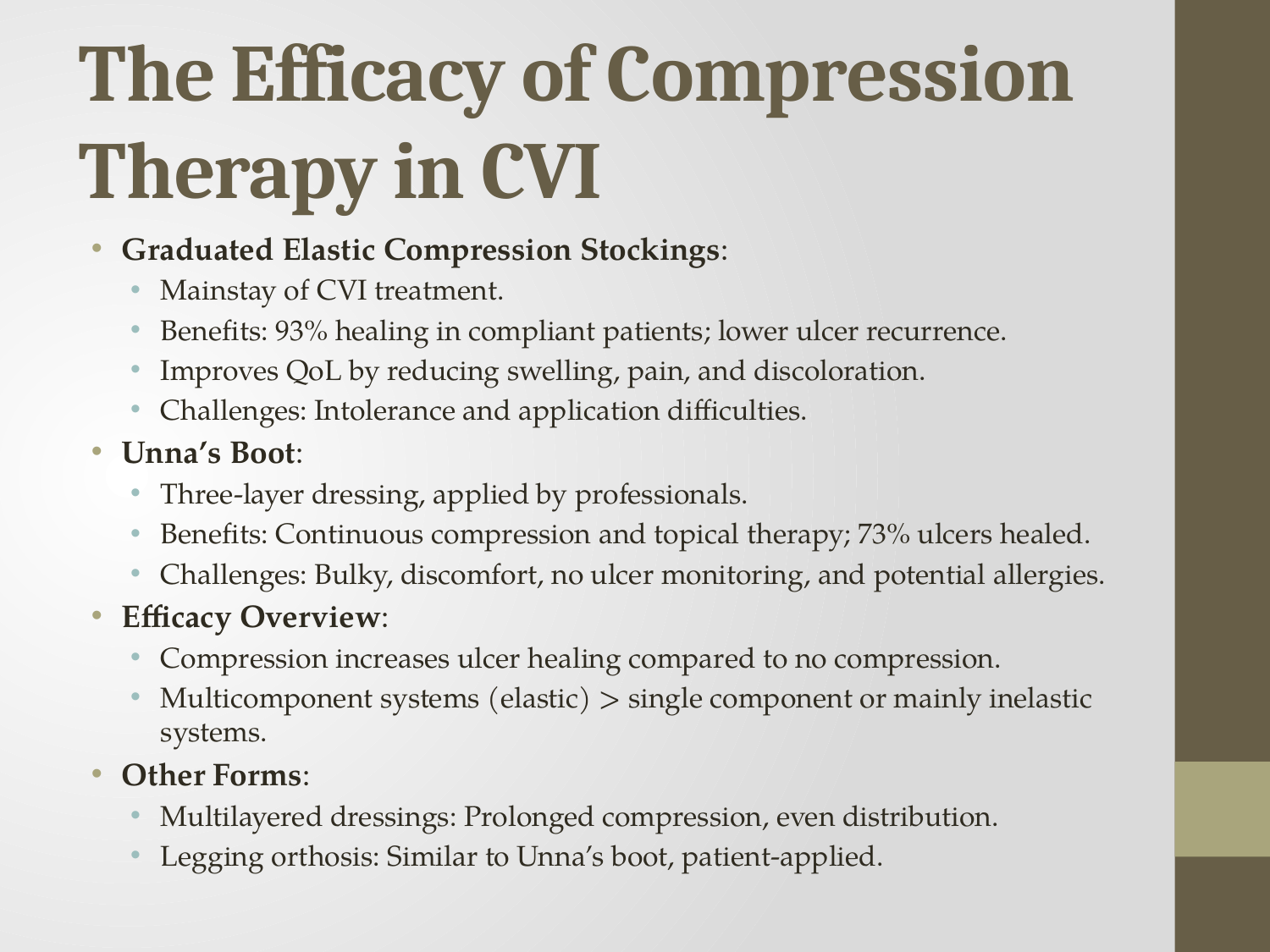

# The Efficacy of Compression Therapy in CVI
Graduated Elastic Compression Stockings:
Mainstay of CVI treatment.
Benefits: 93% healing in compliant patients; lower ulcer recurrence.
Improves QoL by reducing swelling, pain, and discoloration.
Challenges: Intolerance and application difficulties.
Unna’s Boot:
Three-layer dressing, applied by professionals.
Benefits: Continuous compression and topical therapy; 73% ulcers healed.
Challenges: Bulky, discomfort, no ulcer monitoring, and potential allergies.
Efficacy Overview:
Compression increases ulcer healing compared to no compression.
Multicomponent systems (elastic) > single component or mainly inelastic systems.
Other Forms:
Multilayered dressings: Prolonged compression, even distribution.
Legging orthosis: Similar to Unna’s boot, patient-applied.